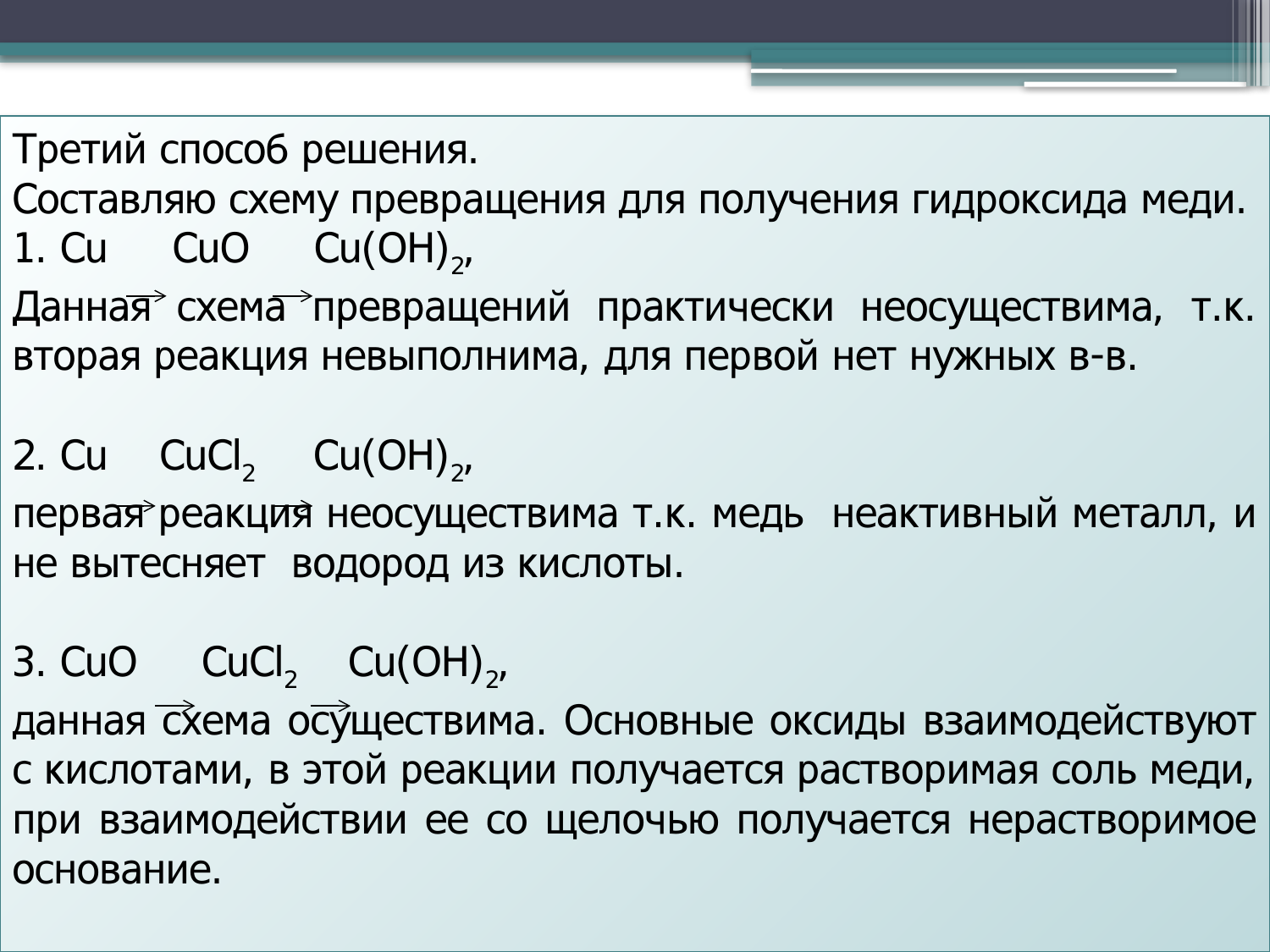

Третий способ решения.
Составляю схему превращения для получения гидроксида меди.
1. Cu     CuO     Cu(OH)2,
Данная схема превращений практически неосуществима, т.к. вторая реакция невыполнима, для первой нет нужных в-в.

2. Cu    CuCl2     Cu(OH)2,
первая реакция неосуществима т.к. медь  неактивный металл, и не вытесняет  водород из кислоты.

3. СuO     CuCl2    Cu(OH)2,
данная схема осуществима. Основные оксиды взаимодействуют с кислотами, в этой реакции получается растворимая соль меди, при взаимодействии ее со щелочью получается нерастворимое основание.